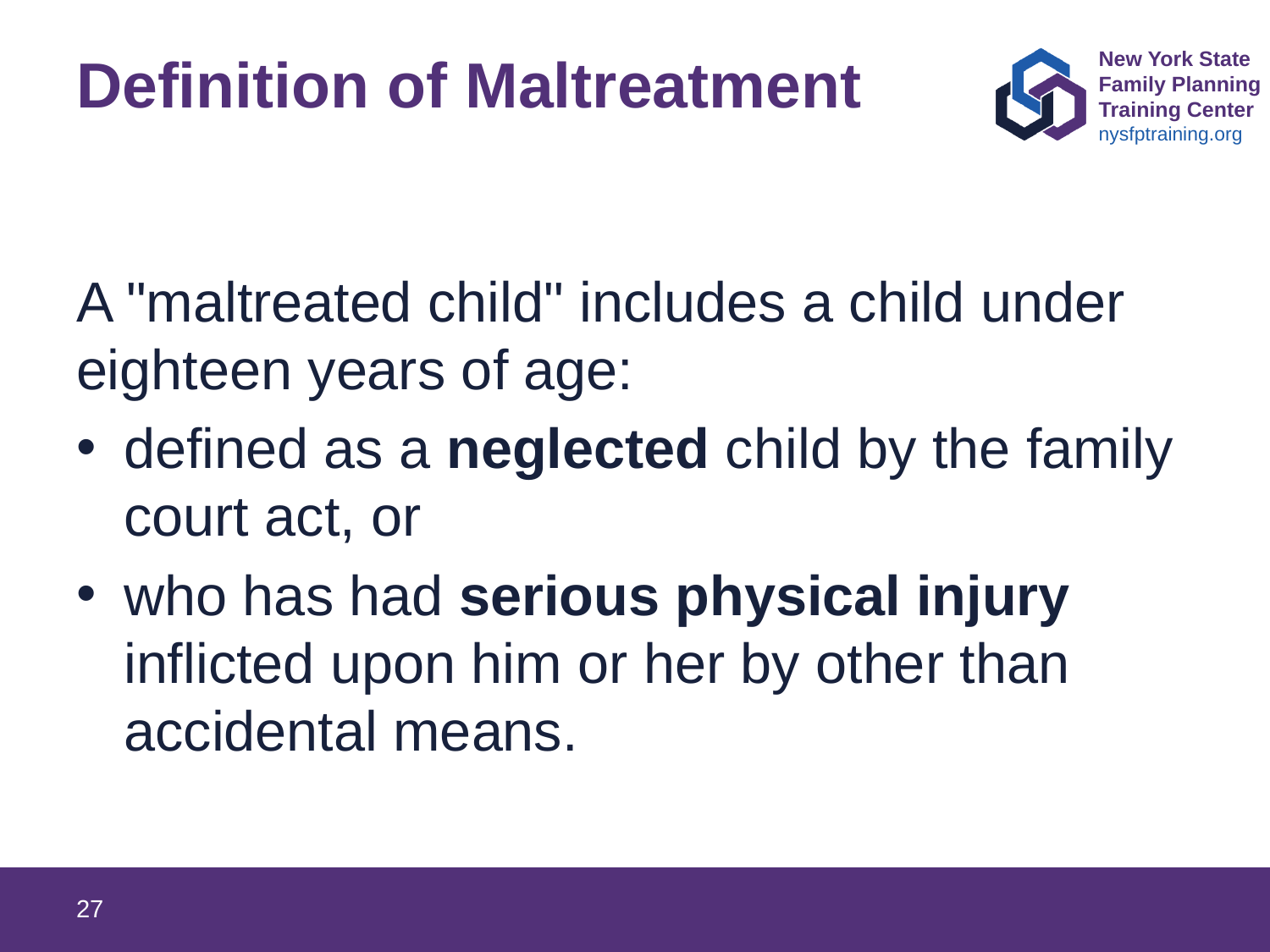

# Definition of Maltreatment
A "maltreated child" includes a child under eighteen years of age:
defined as a neglected child by the family court act, or
who has had serious physical injury inflicted upon him or her by other than accidental means.

27